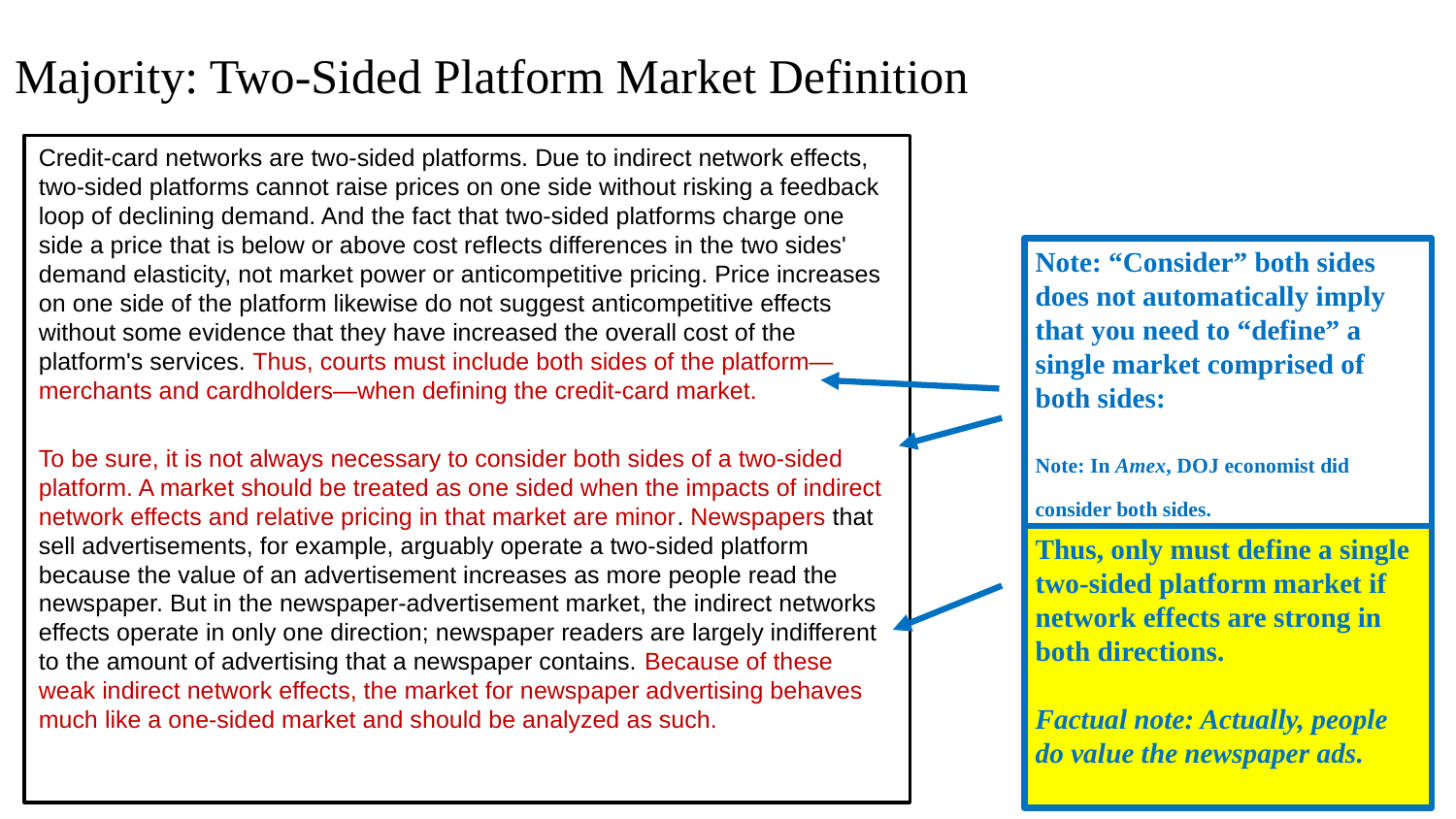

# Majority: Two-Sided Platform Market Definition
Credit-card networks are two-sided platforms. Due to indirect network effects, two-sided platforms cannot raise prices on one side without risking a feedback loop of declining demand. And the fact that two-sided platforms charge one side a price that is below or above cost reflects differences in the two sides' demand elasticity, not market power or anticompetitive pricing. Price increases on one side of the platform likewise do not suggest anticompetitive effects without some evidence that they have increased the overall cost of the platform's services. Thus, courts must include both sides of the platform—merchants and cardholders—when defining the credit-card market.

To be sure, it is not always necessary to consider both sides of a two-sided platform. A market should be treated as one sided when the impacts of indirect network effects and relative pricing in that market are minor. Newspapers that sell advertisements, for example, arguably operate a two-sided platform because the value of an advertisement increases as more people read the newspaper. But in the newspaper-advertisement market, the indirect networks effects operate in only one direction; newspaper readers are largely indifferent to the amount of advertising that a newspaper contains. Because of these weak indirect network effects, the market for newspaper advertising behaves much like a one-sided market and should be analyzed as such.
Note: “Consider” both sides does not automatically imply that you need to “define” a single market comprised of both sides:

Note: In Amex, DOJ economist did consider both sides.
Thus, only must define a single two-sided platform market if network effects are strong in both directions.

Factual note: Actually, people do value the newspaper ads.